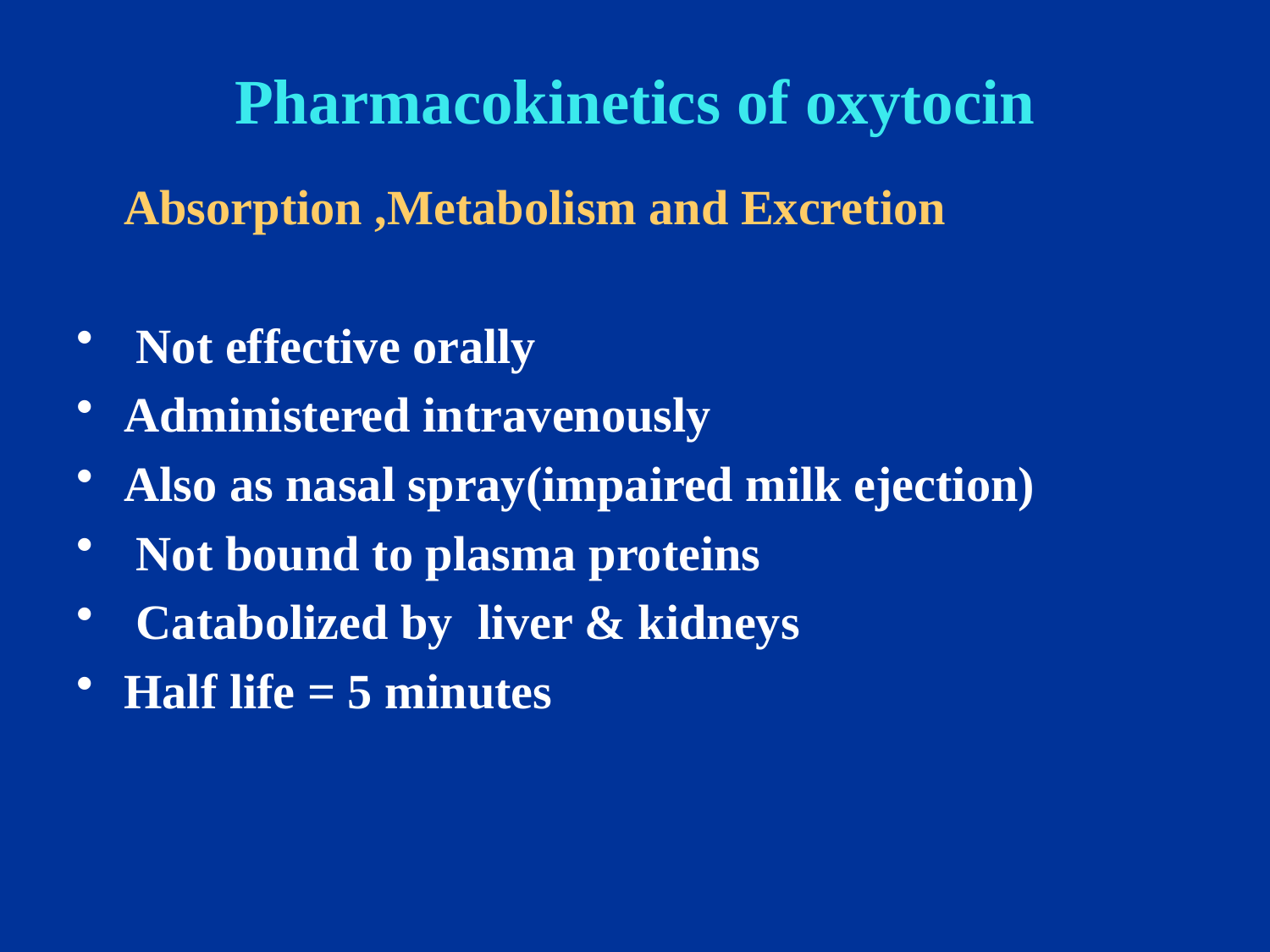

# Pharmacokinetics of oxytocin
	Absorption ,Metabolism and Excretion

 Not effective orally
Administered intravenously
Also as nasal spray(impaired milk ejection)
 Not bound to plasma proteins
 Catabolized by  liver & kidneys
Half life = 5 minutes